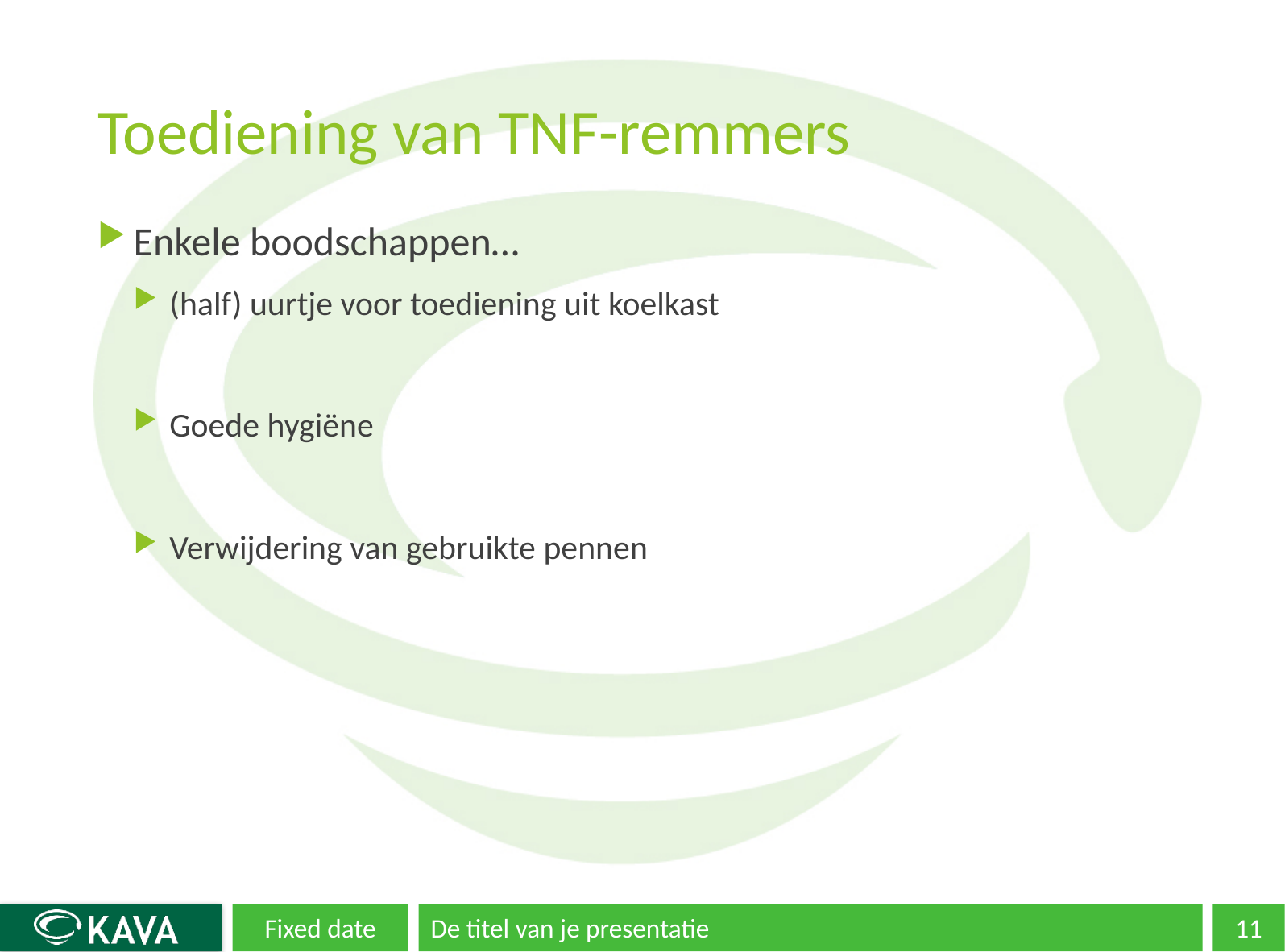

# Toediening van TNF-remmers
Enkele boodschappen…
(half) uurtje voor toediening uit koelkast

Goede hygiëne

Verwijdering van gebruikte pennen

Fixed date
De titel van je presentatie
11